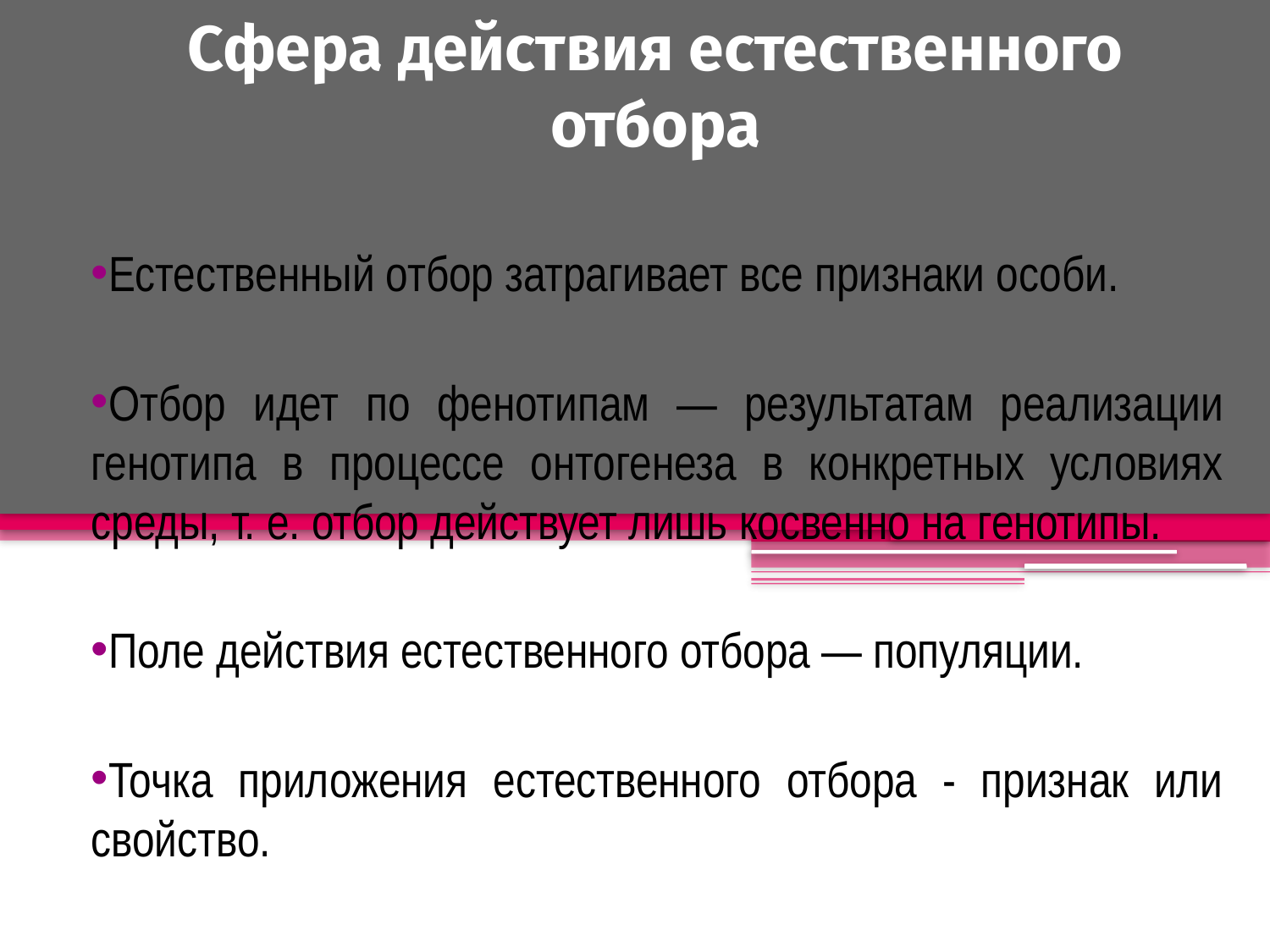

# Сфера действия естественного отбора
Естественный отбор затрагивает все признаки особи.

Отбор идет по фенотипам — результатам реализации генотипа в процессе онтогенеза в конкретных условиях среды, т. е. отбор действует лишь косвенно на генотипы.

Поле действия естественного отбора — популяции.

Точка приложения естественного отбора - признак или свойство.